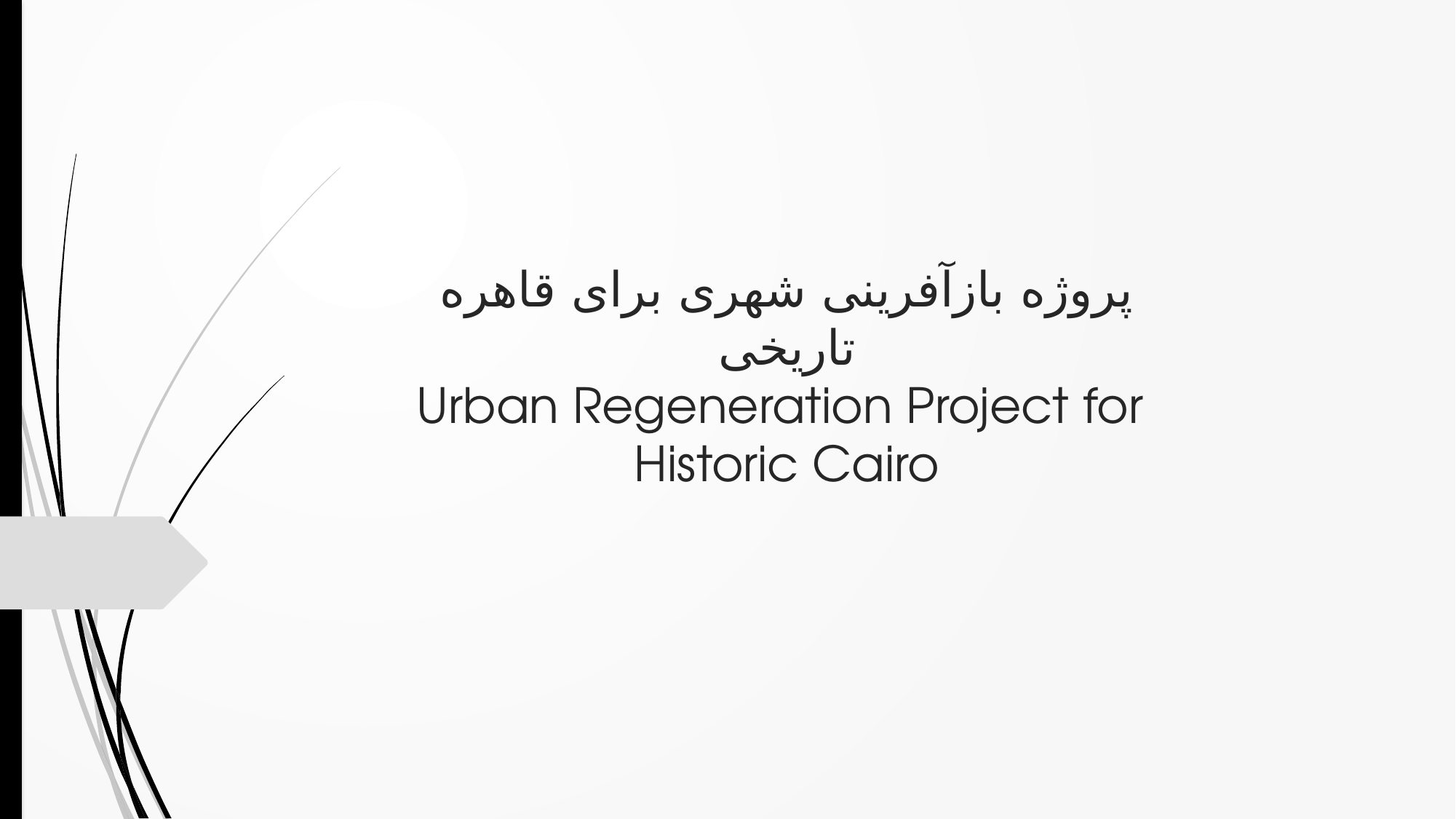

# پروژه بازآفرینی شهری برای قاهره تاریخی Urban Regeneration Project for Historic Cairo